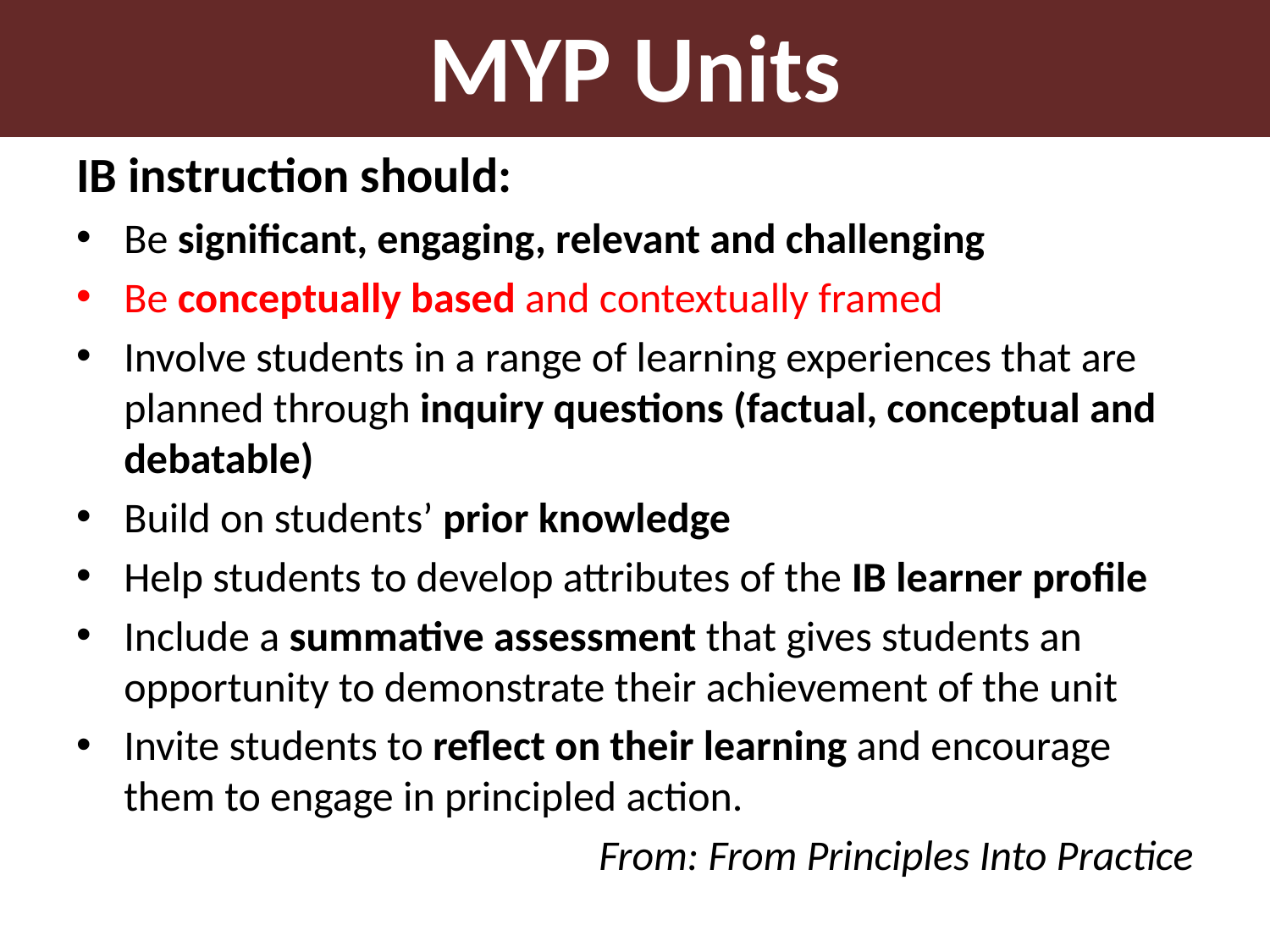

MYP Units

IB instruction should:
Be significant, engaging, relevant and challenging
Be conceptually based and contextually framed
Involve students in a range of learning experiences that are planned through inquiry questions (factual, conceptual and debatable)
Build on students’ prior knowledge
Help students to develop attributes of the IB learner profile
Include a summative assessment that gives students an opportunity to demonstrate their achievement of the unit
Invite students to reflect on their learning and encourage them to engage in principled action.
From: From Principles Into Practice